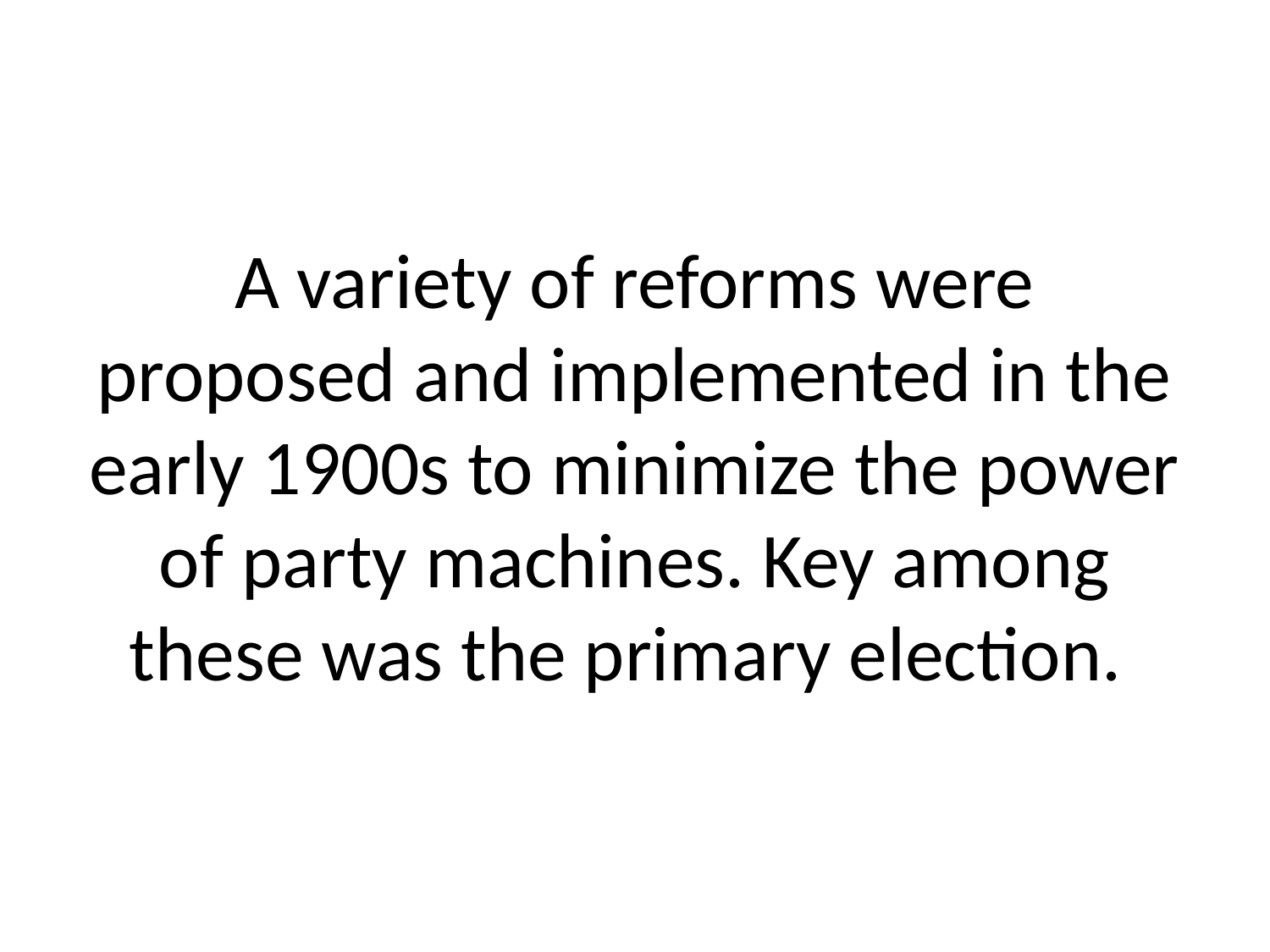

# A variety of reforms were proposed and implemented in the early 1900s to minimize the power of party machines. Key among these was the primary election.